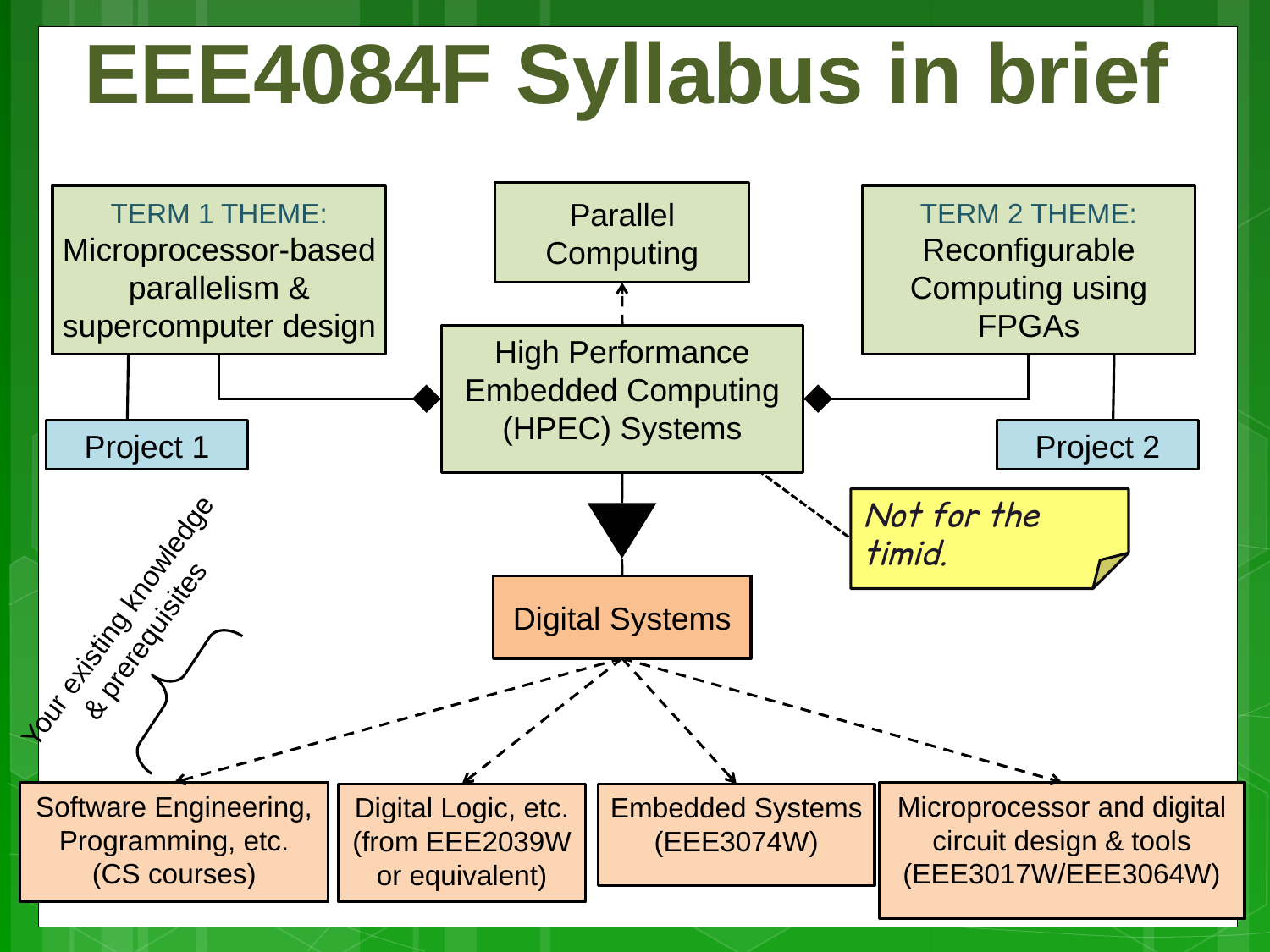

EEE4084F Syllabus in brief
Parallel Computing
TERM 1 THEME:
Microprocessor-based parallelism & supercomputer design
TERM 2 THEME:
Reconfigurable
Computing using FPGAs
High Performance Embedded Computing (HPEC) Systems

Project 1
Project 2
Not for the timid.

Digital Systems
Your existing knowledge
& prerequisites

Software Engineering, Programming, etc.
(CS courses)
Microprocessor and digital circuit design & tools
(EEE3017W/EEE3064W)
Digital Logic, etc.
(from EEE2039W or equivalent)
Embedded Systems (EEE3074W)